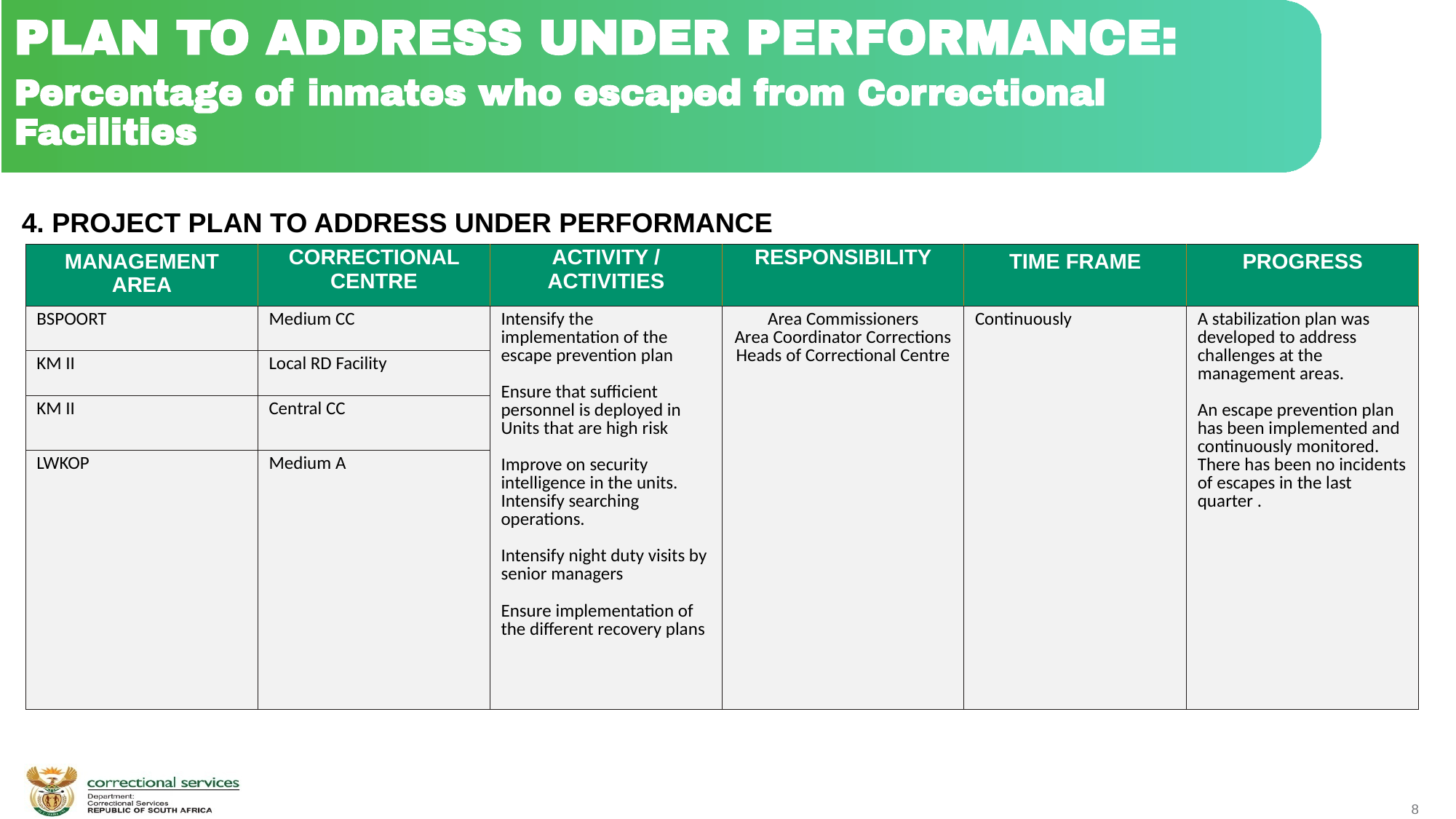

PLAN TO ADDRESS UNDER PERFORMANCE:
Percentage of inmates who escaped from Correctional Facilities

     4. PROJECT PLAN TO ADDRESS UNDER PERFORMANCE
| MANAGEMENT AREA | CORRECTIONAL CENTRE | ACTIVITY / ACTIVITIES | RESPONSIBILITY | TIME FRAME | PROGRESS |
| --- | --- | --- | --- | --- | --- |
| BSPOORT | Medium CC | Intensify the implementation of the escape prevention plan Ensure that sufficient personnel is deployed in Units that are high risk Improve on security intelligence in the units. Intensify searching operations. Intensify night duty visits by senior managers Ensure implementation of the different recovery plans | Area Commissioners Area Coordinator Corrections Heads of Correctional Centre | Continuously | A stabilization plan was developed to address challenges at the management areas. An escape prevention plan has been implemented and continuously monitored. There has been no incidents of escapes in the last quarter . |
| KM II | Local RD Facility |  |  |  |  |
| KM II | Central CC |  |  |  |  |
| LWKOP | Medium A |  |  |  |  |